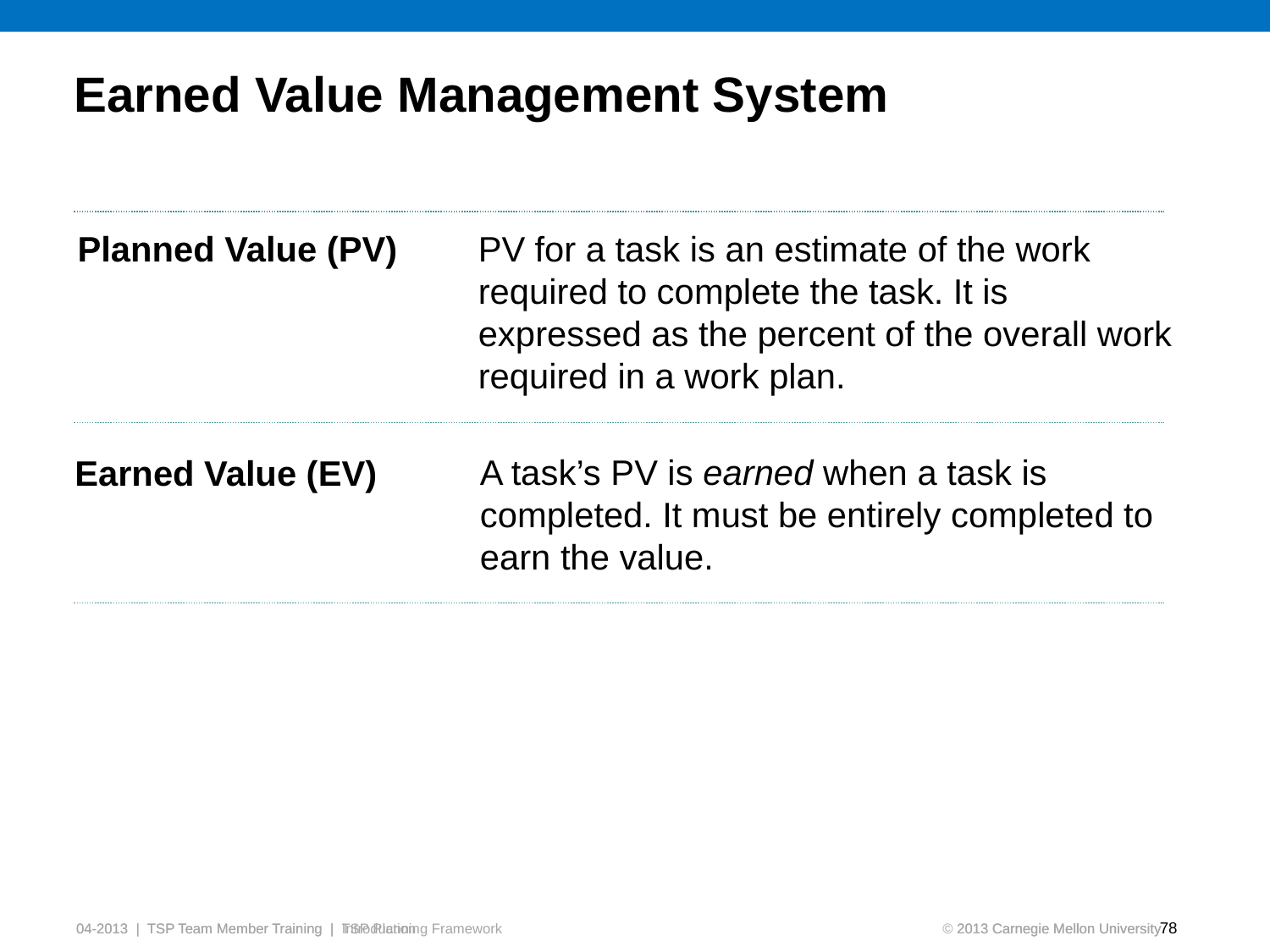

# Earned Value Management System
Planned Value (PV)
PV for a task is an estimate of the work required to complete the task. It is expressed as the percent of the overall work required in a work plan.

Earned Value (EV)
A task’s PV is earned when a task is completed. It must be entirely completed to earn the value.